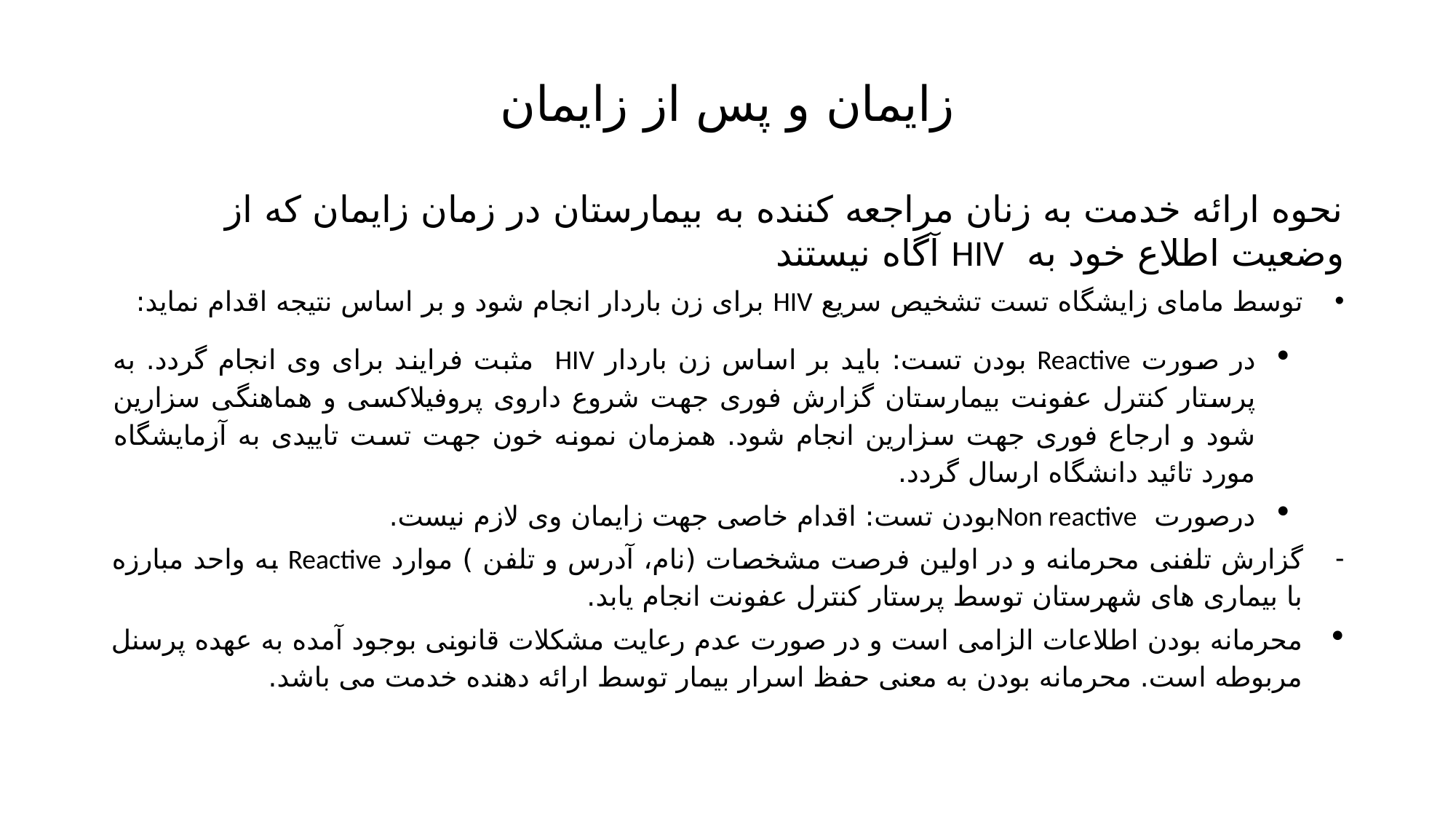

# زایمان و پس از زایمان
نحوه ارائه خدمت به زنان مراجعه کننده به بیمارستان در زمان زایمان که از وضعیت اطلاع خود به  HIV آگاه نیستند
توسط مامای زایشگاه تست تشخیص سریع HIV برای زن باردار انجام شود و بر اساس نتیجه اقدام نماید:
در صورت Reactive بودن تست: باید بر اساس زن باردار HIV  مثبت فرایند برای وی انجام گردد. به پرستار کنترل عفونت بیمارستان گزارش فوری جهت شروع داروی پروفیلاکسی و هماهنگی سزارین شود و ارجاع فوری جهت سزارین انجام شود. همزمان نمونه خون جهت تست تاییدی به آزمایشگاه مورد تائید دانشگاه ارسال گردد.
درصورت  Non reactiveبودن تست: اقدام خاصی جهت زایمان وی لازم نیست.
گزارش تلفنی محرمانه و در اولین فرصت مشخصات (نام، آدرس و تلفن ) موارد Reactive به واحد مبارزه با بیماری های شهرستان توسط پرستار کنترل عفونت انجام یابد.
محرمانه بودن اطلاعات الزامی است و در صورت عدم رعایت مشکلات قانونی بوجود آمده به عهده پرسنل مربوطه است. محرمانه بودن به معنی حفظ اسرار بیمار توسط ارائه دهنده خدمت می باشد.